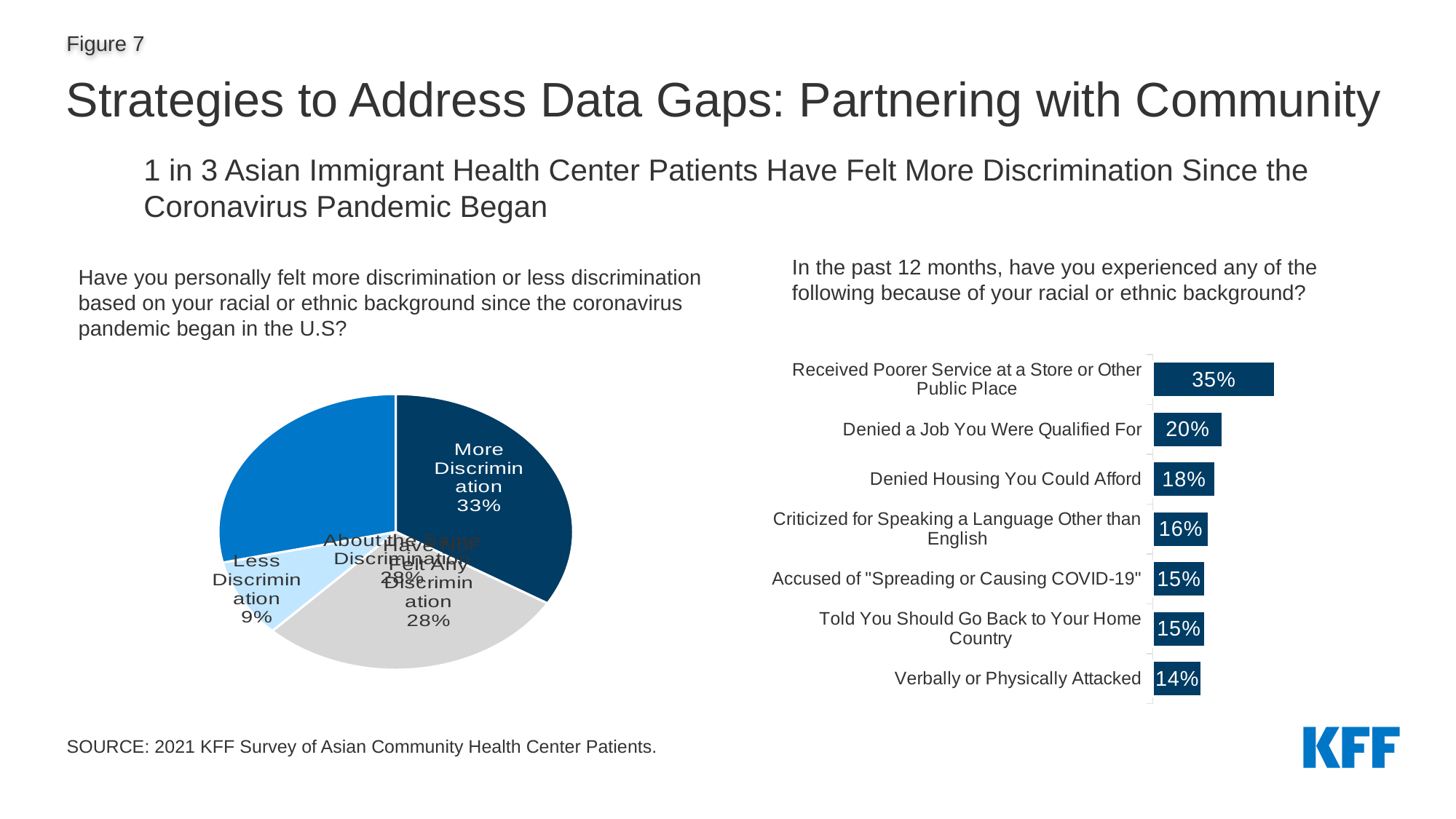

# Strategies to Address Data Gaps: Partnering with Community
1 in 3 Asian Immigrant Health Center Patients Have Felt More Discrimination Since the Coronavirus Pandemic Began
In the past 12 months, have you experienced any of the following because of your racial or ethnic background?
Have you personally felt more discrimination or less discrimination based on your racial or ethnic background since the coronavirus pandemic began in the U.S?

### Chart

| Category | Yes |
|---|---|
| Received Poorer Service at a Store or Other Public Place | 0.35 |
| Denied a Job You Were Qualified For | 0.2 |
| Denied Housing You Could Afford | 0.18 |
| Criticized for Speaking a Language Other than English | 0.16 |
| Accused of "Spreading or Causing COVID-19" | 0.15 |
| Told You Should Go Back to Your Home Country | 0.15 |
| Verbally or Physically Attacked | 0.14 |

### Chart

| Category | Sales |
|---|---|
| More Discrimination | 0.33 |
| About the Same Discrimination | 0.28 |
| Less Discrimination | 0.09 |
| Have Not Felt Any Discrimination | 0.28 |
SOURCE: 2021 KFF Survey of Asian Community Health Center Patients.